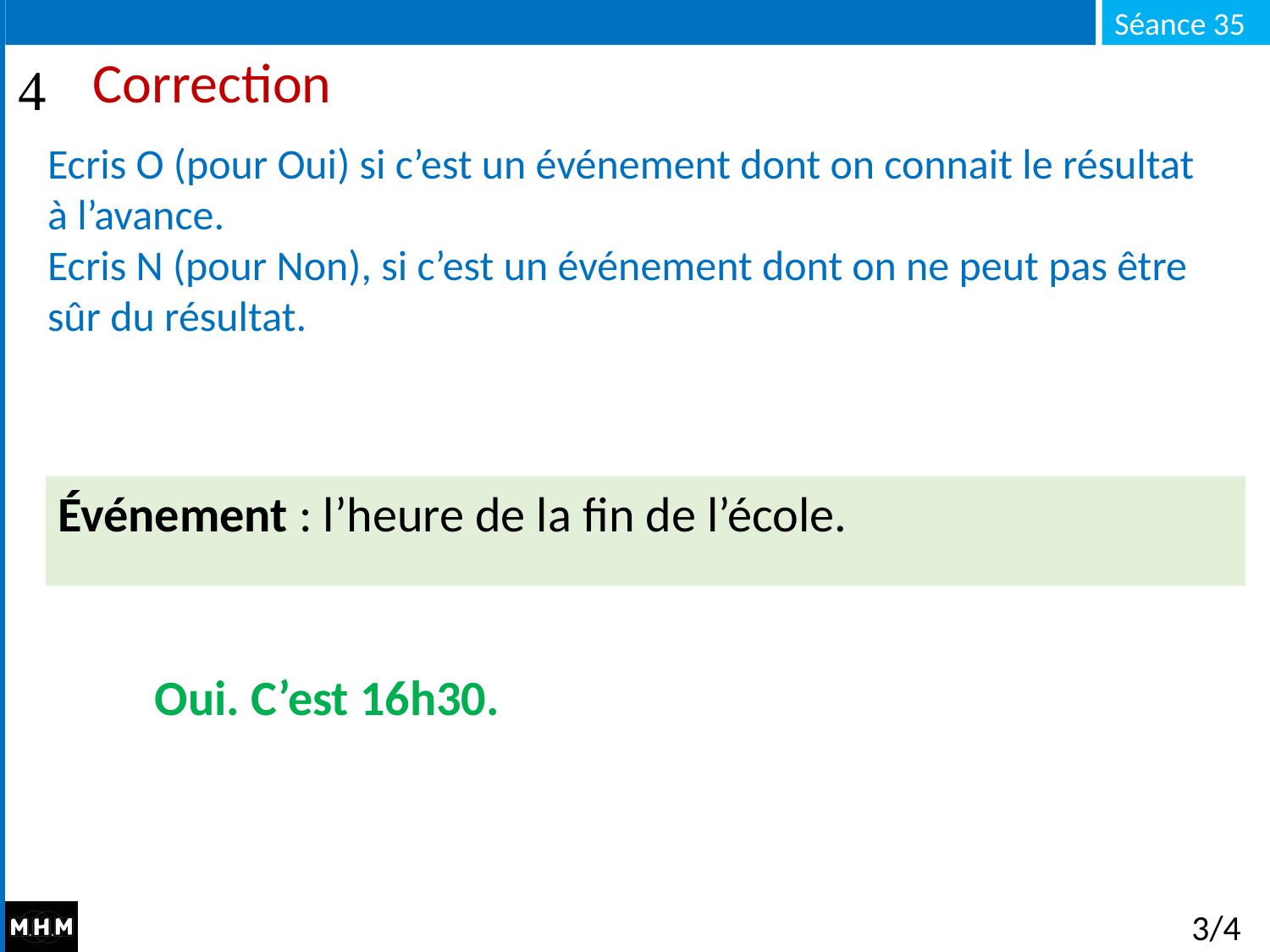

# Correction
Ecris O (pour Oui) si c’est un événement dont on connait le résultat à l’avance.
Ecris N (pour Non), si c’est un événement dont on ne peut pas être sûr du résultat.

Événement : l’heure de la fin de l’école.

Oui. C’est 16h30.

3/4